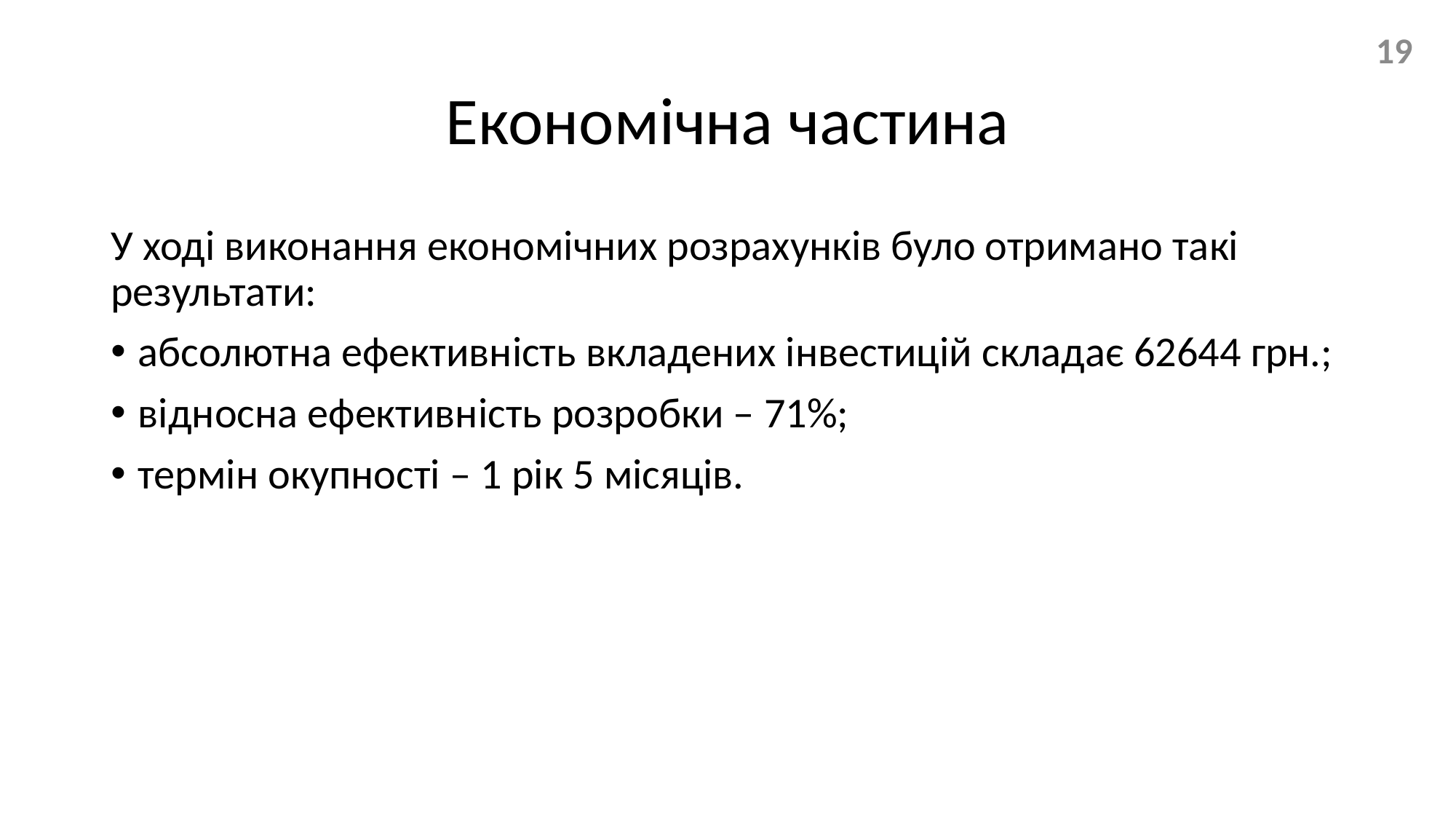

19
# Економічна частина
У ході виконання економічних розрахунків було отримано такі результати:
абсолютна ефективність вкладених інвестицій складає 62644 грн.;
відносна ефективність розробки – 71%;
термін окупності – 1 рік 5 місяців.